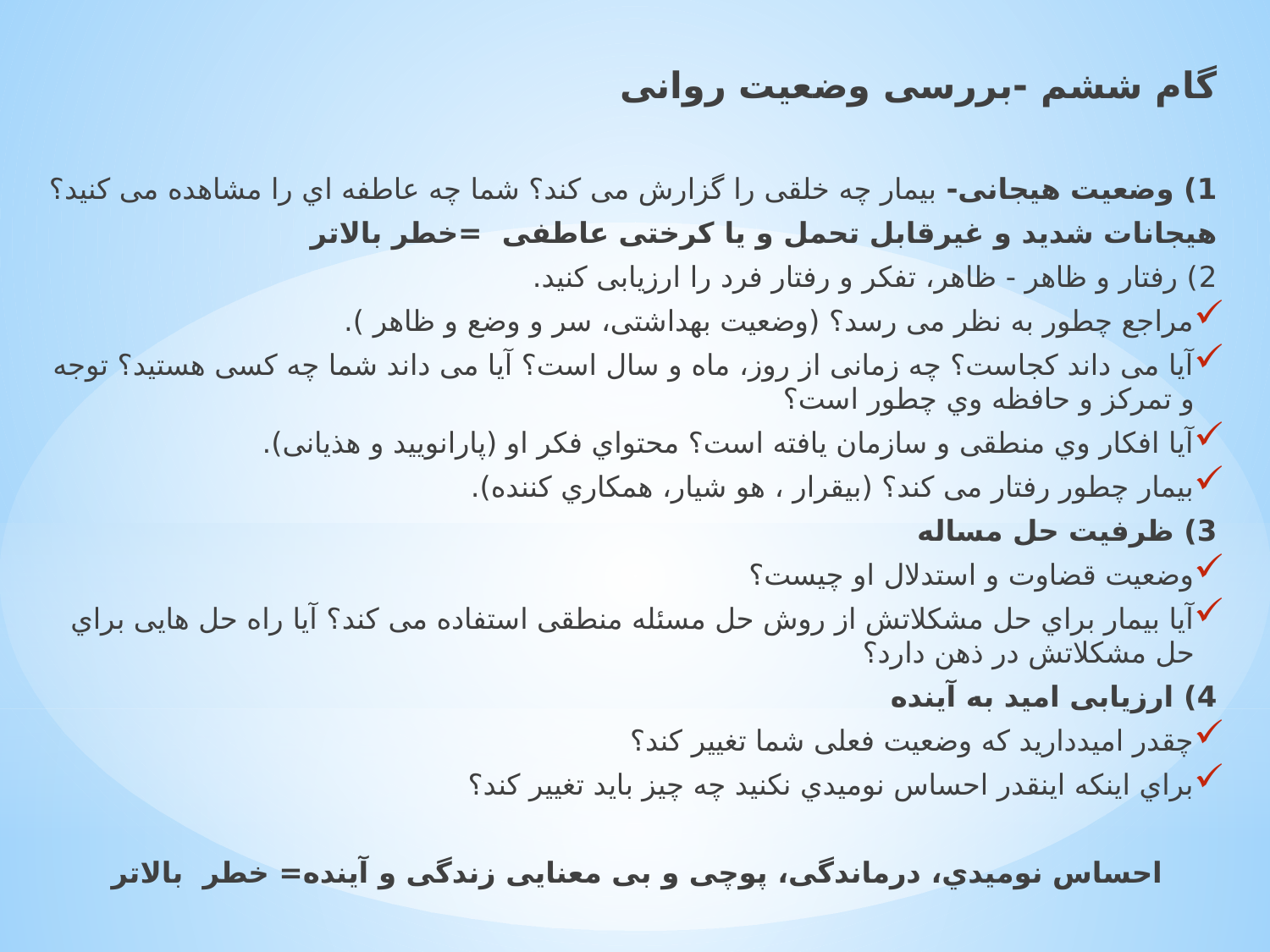

ﮔﺎم ﺷﺸﻢ -ﺑﺮرﺳﯽ وﺿﻌﯿﺖ رواﻧﯽ

1) وﺿﻌﯿﺖ ﻫﯿﺠﺎﻧﯽ- ﺑﯿﻤﺎر ﭼﻪ ﺧﻠﻘﯽ را ﮔﺰارش ﻣﯽ ﮐﻨﺪ؟ ﺷﻤﺎ ﭼﻪ ﻋﺎﻃﻔﻪ اي را ﻣﺸﺎﻫﺪه ﻣﯽ ﮐﻨﯿﺪ؟
ﻫﯿﺠﺎﻧﺎت ﺷﺪﯾﺪ و ﻏﯿﺮﻗﺎﺑﻞ ﺗﺤﻤﻞ و ﯾﺎ ﮐﺮﺧﺘﯽ ﻋﺎﻃﻔﯽ  =ﺧﻄﺮ ﺑﺎﻻﺗﺮ
2) رﻓﺘﺎر و ﻇﺎﻫﺮ - ﻇﺎﻫﺮ، ﺗﻔﮑﺮ و رﻓﺘﺎر ﻓﺮد را ارزﯾﺎﺑﯽ ﮐﻨﯿﺪ.
ﻣﺮاﺟﻊ ﭼﻄﻮر ﺑﻪ ﻧﻈﺮ ﻣﯽ رﺳﺪ؟ (وﺿﻌﯿﺖ ﺑﻬﺪاﺷﺘﯽ، ﺳﺮ و وﺿﻊ و ﻇﺎﻫﺮ ).
آﯾﺎ ﻣﯽ داﻧﺪ ﮐﺠﺎﺳﺖ؟ ﭼﻪ زﻣﺎﻧﯽ از روز، ﻣﺎه و ﺳﺎل اﺳﺖ؟ آﯾﺎ ﻣﯽ داﻧﺪ ﺷﻤﺎ ﭼﻪ ﮐﺴﯽ ﻫﺴﺘﯿﺪ؟ ﺗﻮﺟﻪ و ﺗﻤﺮﮐﺰ و ﺣﺎﻓﻈﻪ وي ﭼﻄﻮر اﺳﺖ؟
آﯾﺎ اﻓﮑﺎر وي ﻣﻨﻄﻘﯽ و ﺳﺎزﻣﺎن ﯾﺎﻓﺘﻪ اﺳﺖ؟ ﻣﺤﺘﻮاي ﻓﮑﺮ او (ﭘﺎراﻧﻮﯾﯿﺪ و ﻫﺬﯾﺎﻧﯽ).
ﺑﯿﻤﺎر ﭼﻄﻮر رﻓﺘﺎر ﻣﯽ ﮐﻨﺪ؟ (ﺑﯿﻘﺮار ، ﻫﻮ ﺷﯿﺎر، ﻫﻤﮑﺎري ﮐﻨﻨﺪه).
3) ﻇﺮﻓﯿﺖ ﺣﻞ ﻣﺴﺎﻟﻪ
وﺿﻌﯿﺖ ﻗﻀﺎوت و اﺳﺘﺪﻻل او ﭼﯿﺴﺖ؟
آﯾﺎ ﺑﯿﻤﺎر ﺑﺮاي ﺣﻞ ﻣﺸﮑﻼﺗﺶ از روش ﺣﻞ ﻣﺴﺌﻠﻪ ﻣﻨﻄﻘﯽ اﺳﺘﻔﺎده ﻣﯽ کند؟ آﯾﺎ راه ﺣﻞ ﻫﺎﯾﯽ ﺑﺮاي ﺣﻞ ﻣﺸﮑﻼﺗﺶ در ذﻫﻦ دارد؟
4) ارزﯾﺎﺑﯽ اﻣﯿﺪ ﺑﻪ آﯾﻨﺪه
ﭼﻘﺪر اﻣﯿﺪدارﯾﺪ ﮐﻪ وﺿﻌﯿﺖ ﻓﻌﻠﯽ ﺷﻤﺎ ﺗﻐﯿﯿﺮ ﮐﻨﺪ؟
ﺑﺮاي اﯾﻨﮑﻪ اﯾﻨﻘﺪر اﺣﺴﺎس ﻧﻮﻣﯿﺪي ﻧﮑﻨﯿﺪ ﭼﻪ ﭼﯿﺰ ﺑﺎﯾﺪ ﺗﻐﯿﯿﺮ ﮐﻨﺪ؟

اﺣﺴﺎس ﻧﻮﻣﯿﺪي، درﻣﺎﻧﺪﮔﯽ، ﭘﻮﭼﯽ و ﺑﯽ ﻣﻌﻨﺎﯾﯽ زﻧﺪﮔﯽ و آﯾﻨﺪه= ﺧﻄﺮ  ﺑﺎﻻﺗﺮ